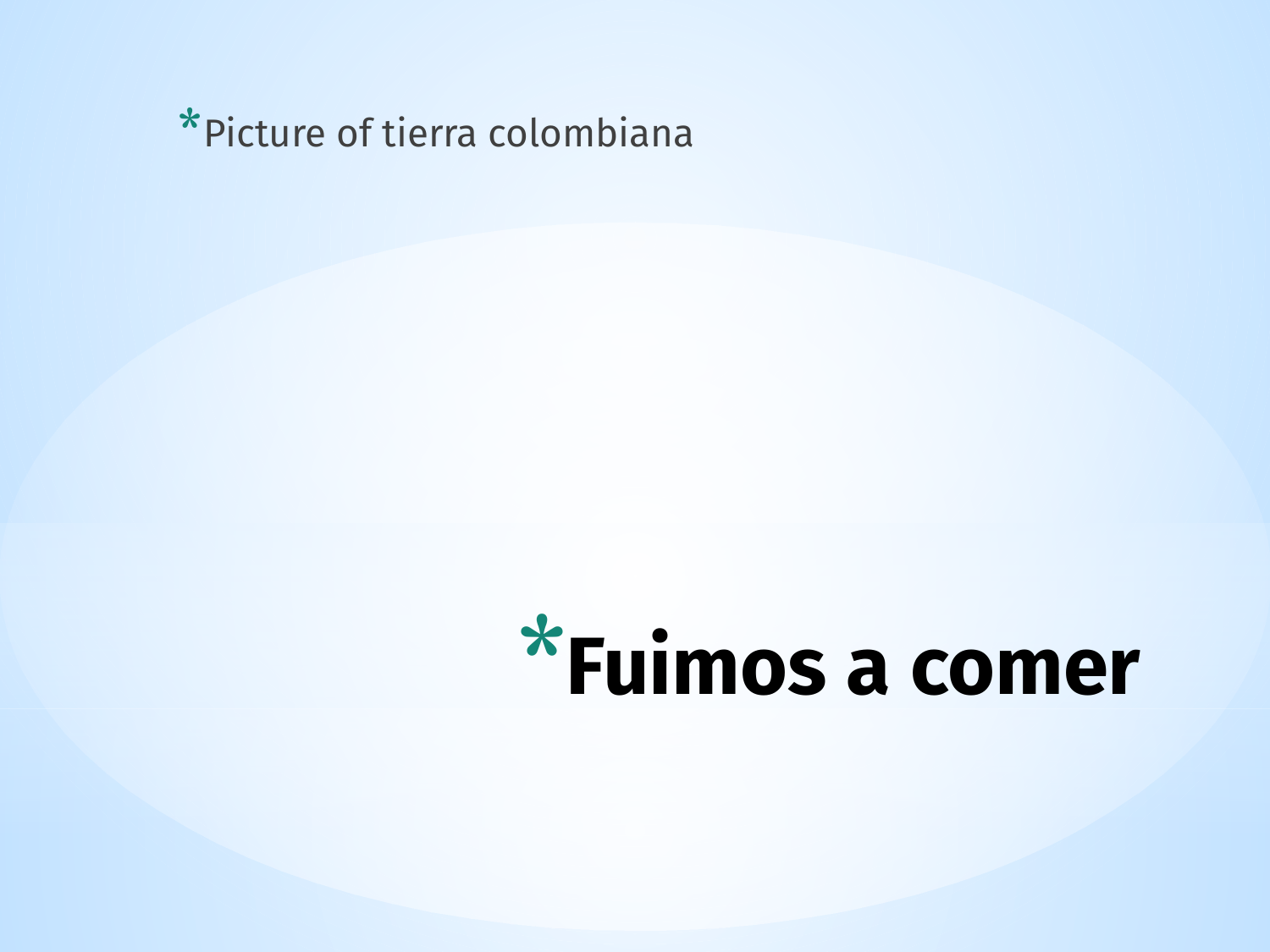

Picture of tierra colombiana
# Fuimos a comer